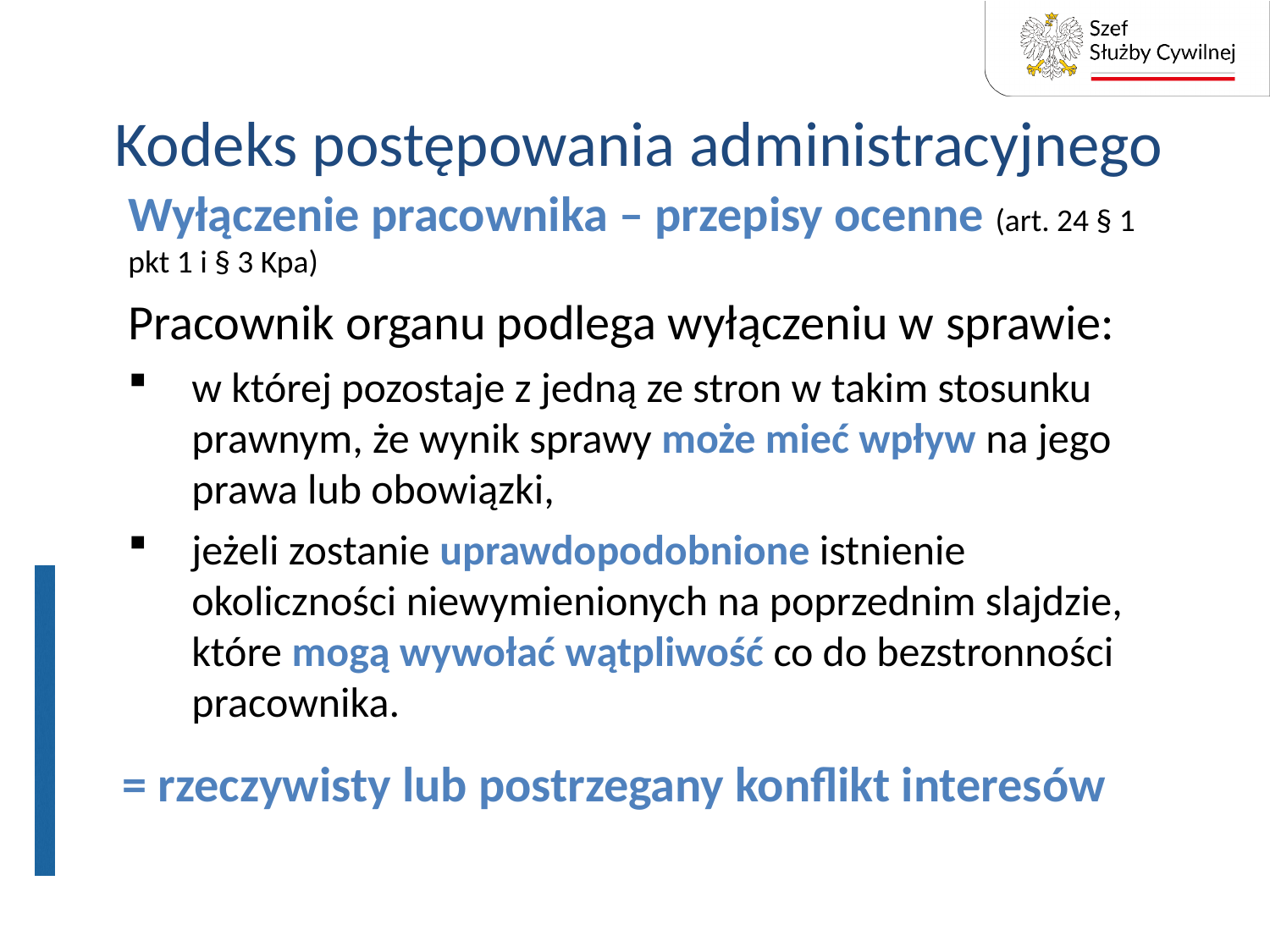

# Kodeks postępowania administracyjnego
Wyłączenie pracownika – przepisy ocenne (art. 24 § 1 pkt 1 i § 3 Kpa)
Pracownik organu podlega wyłączeniu w sprawie:
w której pozostaje z jedną ze stron w takim stosunku prawnym, że wynik sprawy może mieć wpływ na jego prawa lub obowiązki,
jeżeli zostanie uprawdopodobnione istnienie okoliczności niewymienionych na poprzednim slajdzie, które mogą wywołać wątpliwość co do bezstronności pracownika.
= rzeczywisty lub postrzegany konflikt interesów